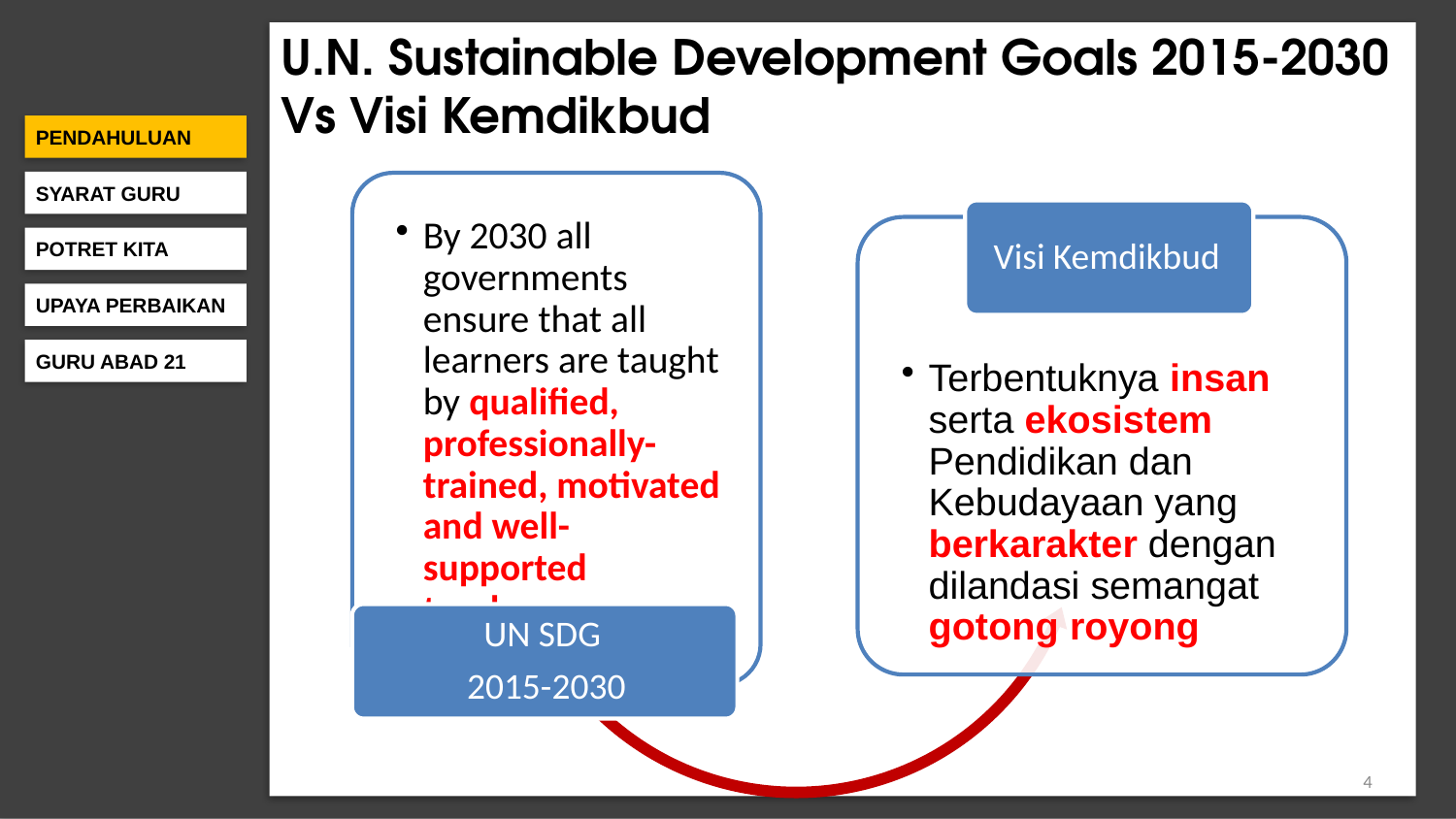

U.N. Sustainable Development Goals 2015-2030 Vs Visi Kemdikbud
PENDAHULUAN
SYARAT GURU
By 2030 all governments ensure that all learners are taught by qualified, professionally-trained, motivated and well-supported teachers.
UN SDG
2015-2030
Terbentuknya insan serta ekosistem Pendidikan dan Kebudayaan yang berkarakter dengan dilandasi semangat gotong royong
Visi Kemdikbud
POTRET KITA
UPAYA PERBAIKAN
GURU ABAD 21
4